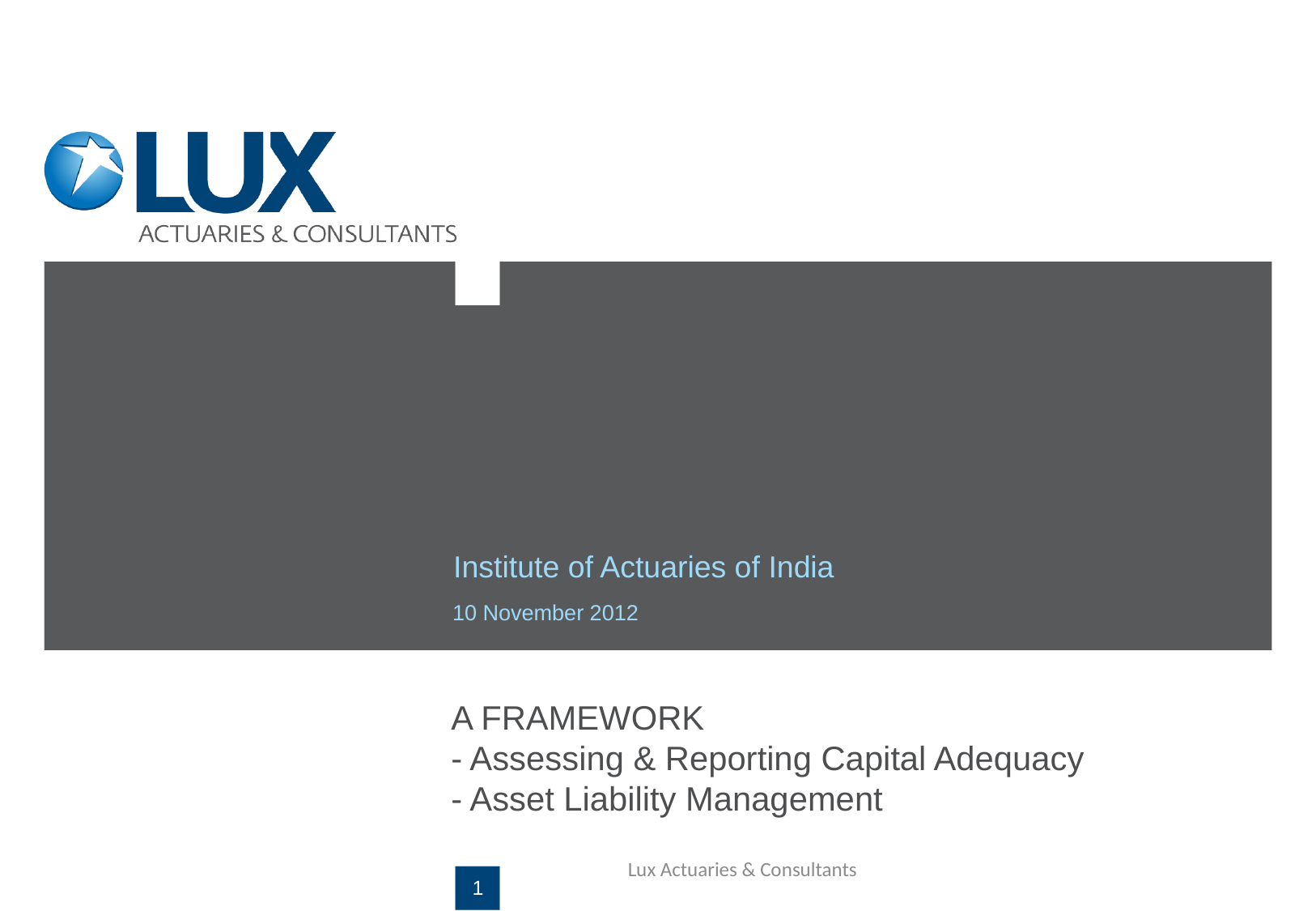

Institute of Actuaries of India
10 November 2012
A FRAMEWORK
- Assessing & Reporting Capital Adequacy
- Asset Liability Management
Lux Actuaries & Consultants
1